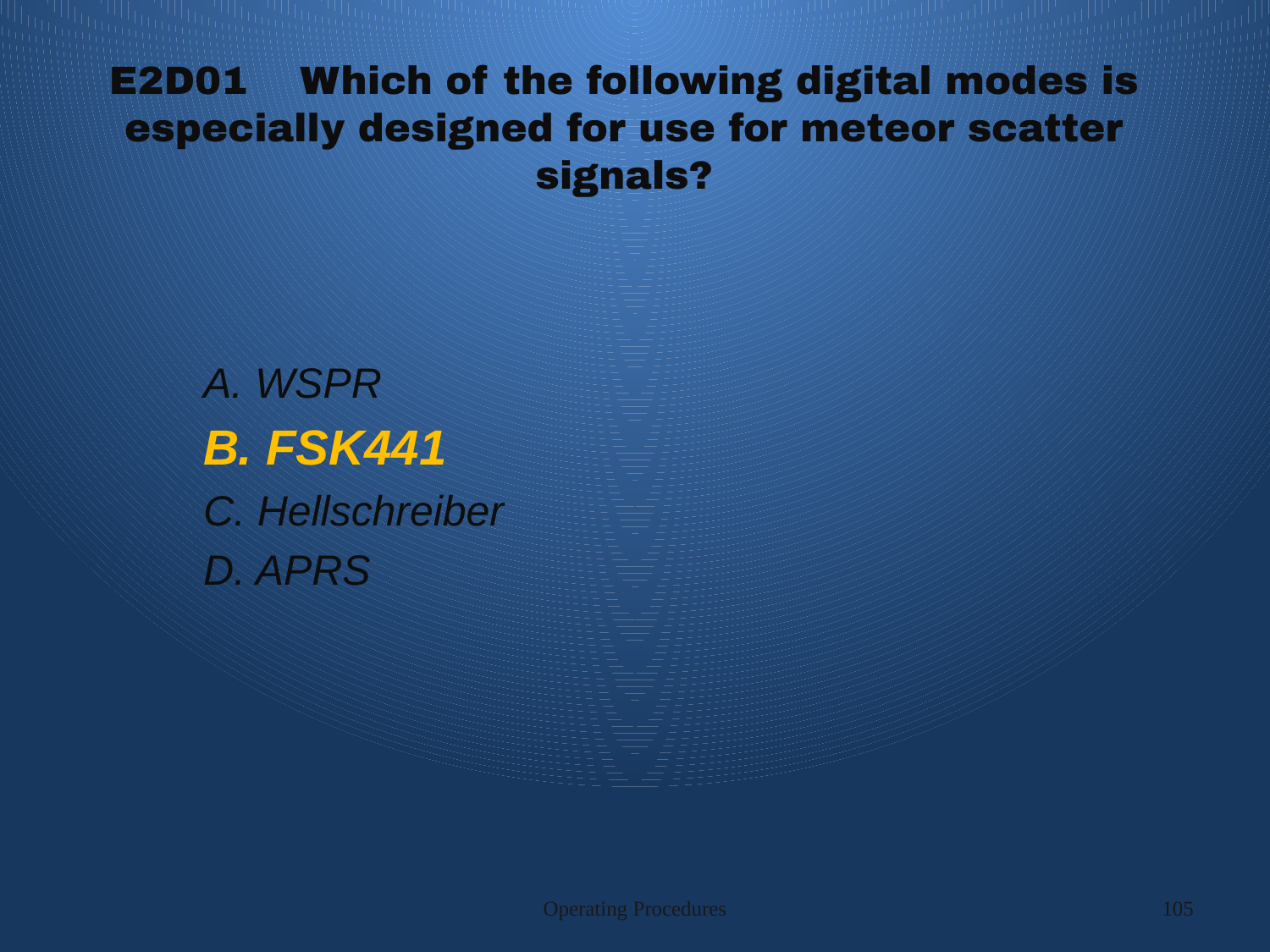

# E2D01    Which of the following digital modes is especially designed for use for meteor scatter signals?
A. WSPR
B. FSK441
C. Hellschreiber
D. APRS
Operating Procedures
105